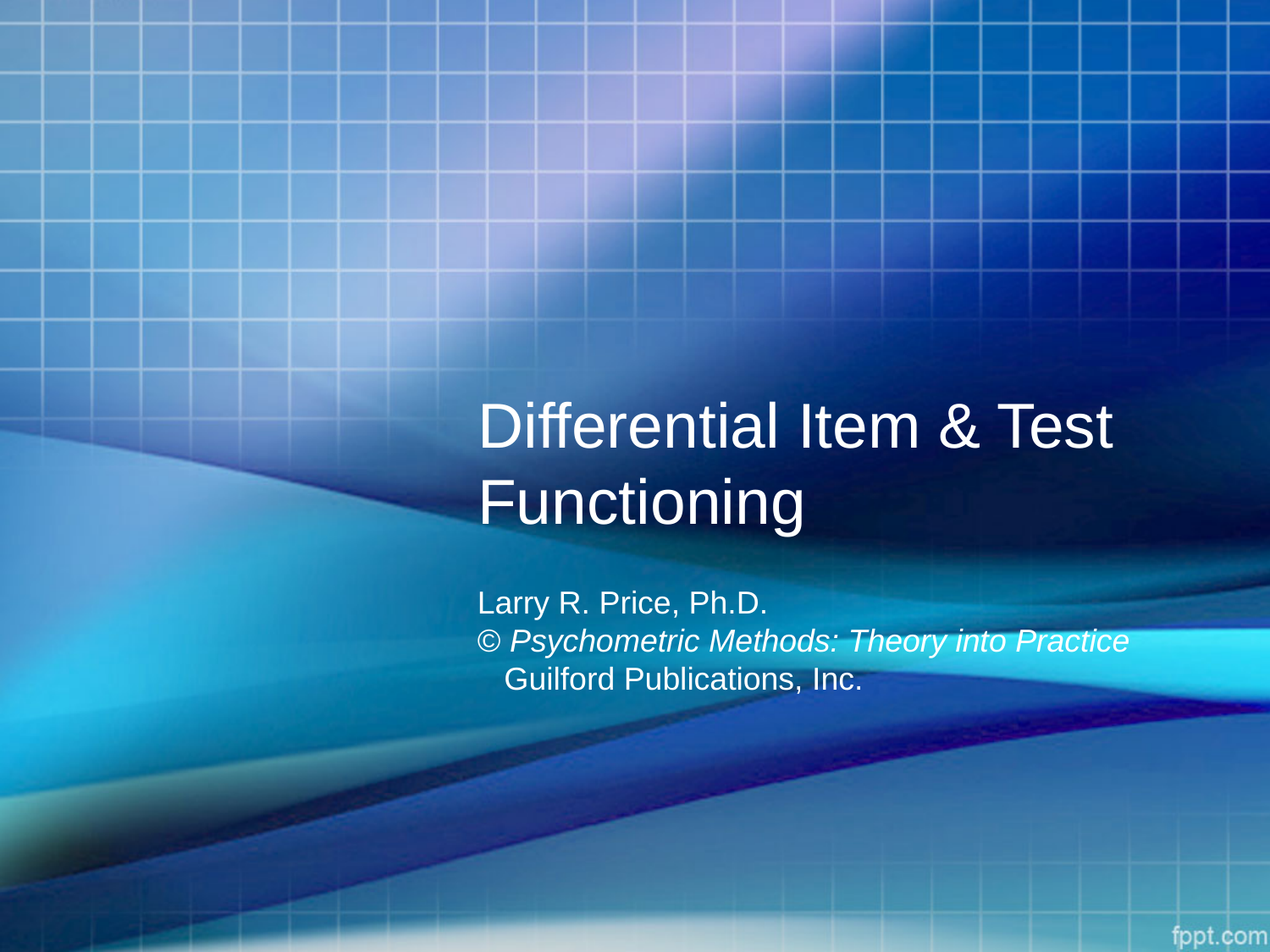

# Differential Item & Test Functioning

Larry R. Price, Ph.D.
© Psychometric Methods: Theory into Practice
   Guilford Publications, Inc.